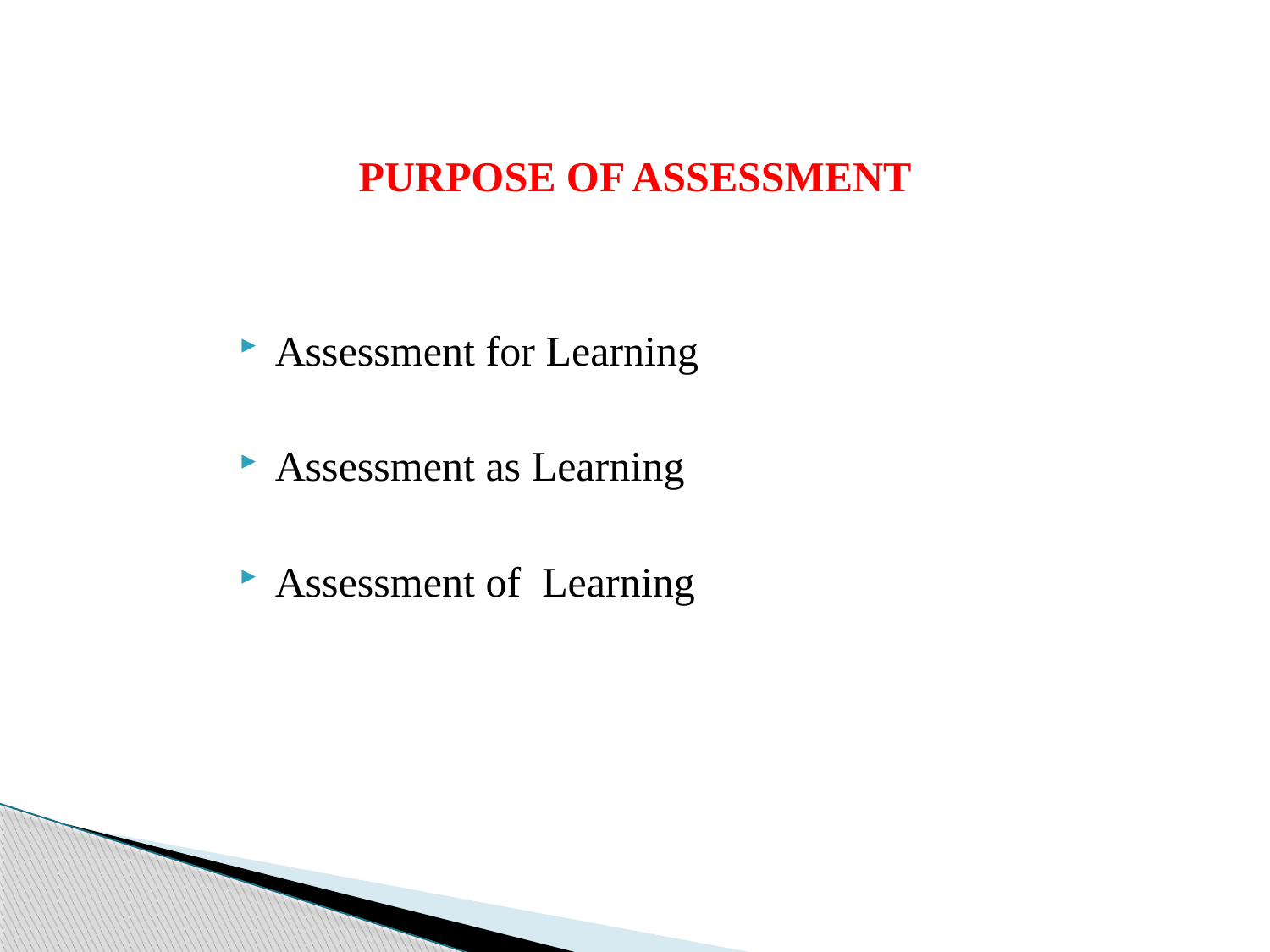

# PURPOSE OF ASSESSMENT
Assessment for Learning

Assessment as Learning

Assessment of  Learning